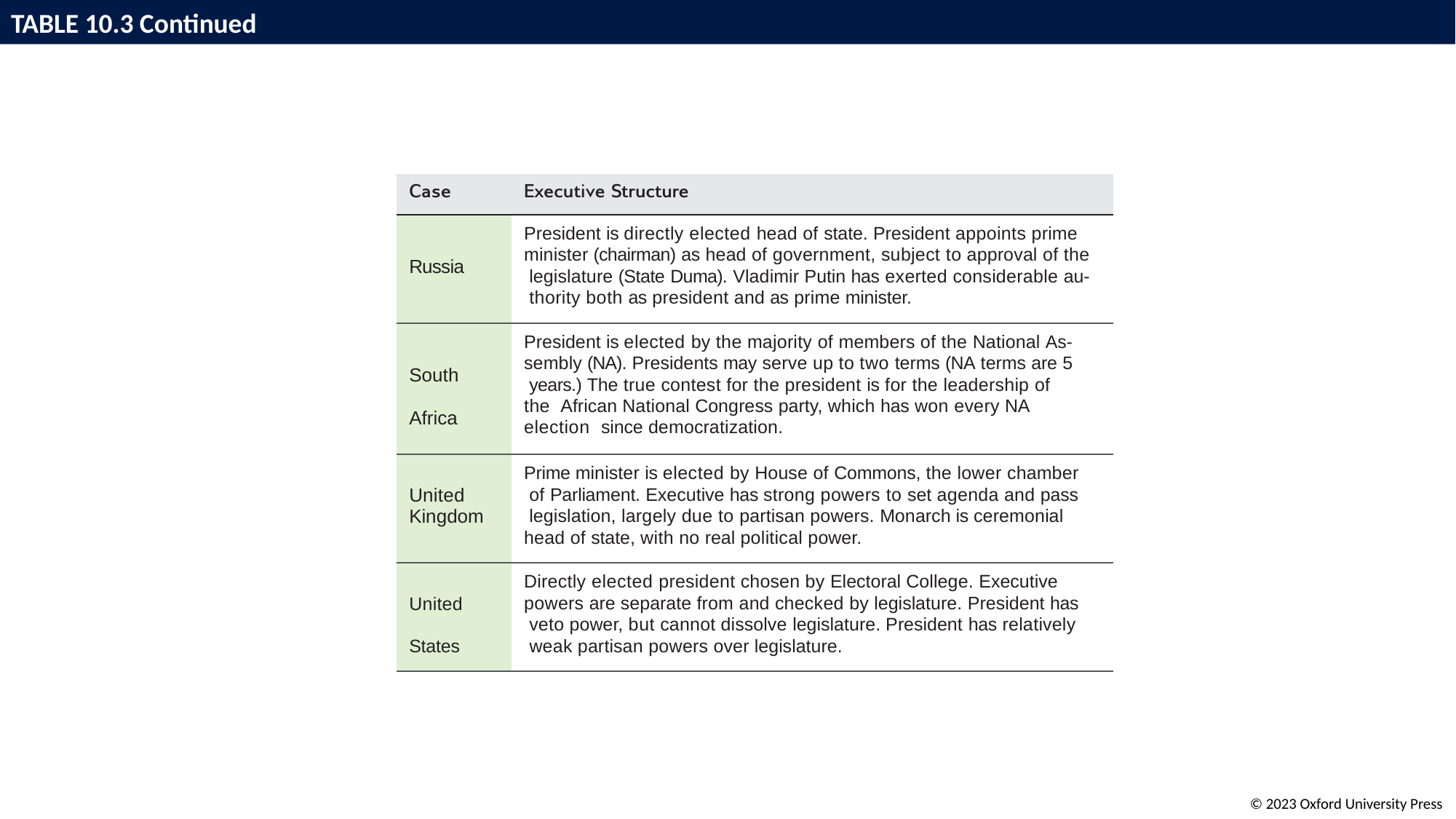

# TABLE 10.3 Continued
| Case | Executive Structure |
| --- | --- |
| Russia | President is directly elected head of state. President appoints prime minister (chairman) as head of government, subject to approval of the legislature (State Duma). Vladimir Putin has exerted considerable au- thority both as president and as prime minister. |
| South Africa | President is elected by the majority of members of the National As- sembly (NA). Presidents may serve up to two terms (NA terms are 5 years.) The true contest for the president is for the leadership of the African National Congress party, which has won every NA election since democratization. |
| United Kingdom | Prime minister is elected by House of Commons, the lower chamber of Parliament. Executive has strong powers to set agenda and pass legislation, largely due to partisan powers. Monarch is ceremonial head of state, with no real political power. |
| United States | Directly elected president chosen by Electoral College. Executive powers are separate from and checked by legislature. President has veto power, but cannot dissolve legislature. President has relatively weak partisan powers over legislature. |